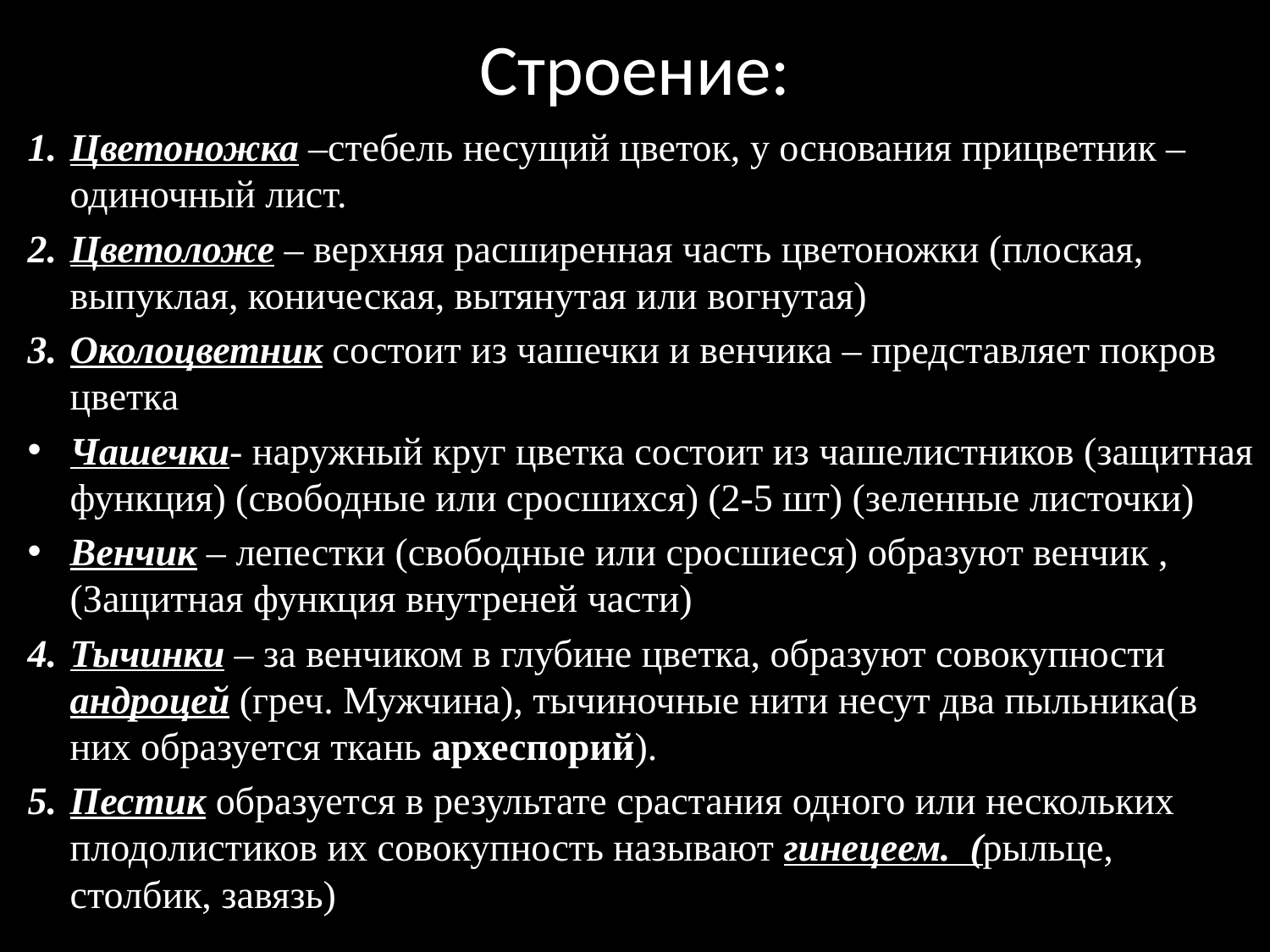

# Строение:
Цветоножка –стебель несущий цветок, у основания прицветник – одиночный лист.
Цветоложе – верхняя расширенная часть цветоножки (плоская, выпуклая, коническая, вытянутая или вогнутая)
Околоцветник состоит из чашечки и венчика – представляет покров цветка
Чашечки- наружный круг цветка состоит из чашелистников (защитная функция) (свободные или сросшихся) (2-5 шт) (зеленные листочки)
Венчик – лепестки (свободные или сросшиеся) образуют венчик , (Защитная функция внутреней части)
Тычинки – за венчиком в глубине цветка, образуют совокупности андроцей (греч. Мужчина), тычиночные нити несут два пыльника(в них образуется ткань археспорий).
Пес­тик образуется в результате срастания одного или нескольких плодо­листиков их совокупность называют гинецеем.  (рыльце, столбик, завязь)